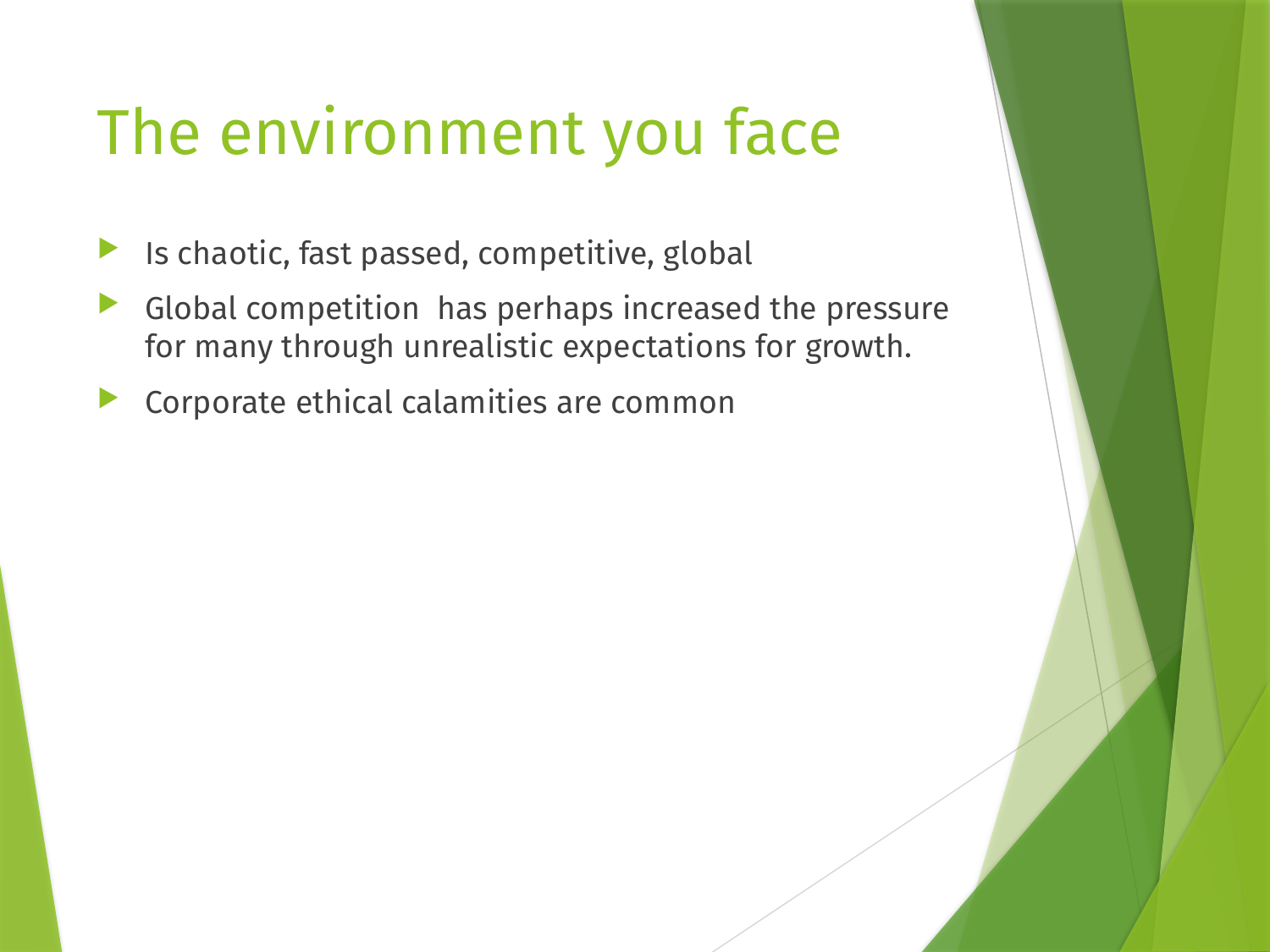

# The environment you face
Is chaotic, fast passed, competitive, global
Global competition  has perhaps increased the pressure for many through unrealistic expectations for growth.
Corporate ethical calamities are common